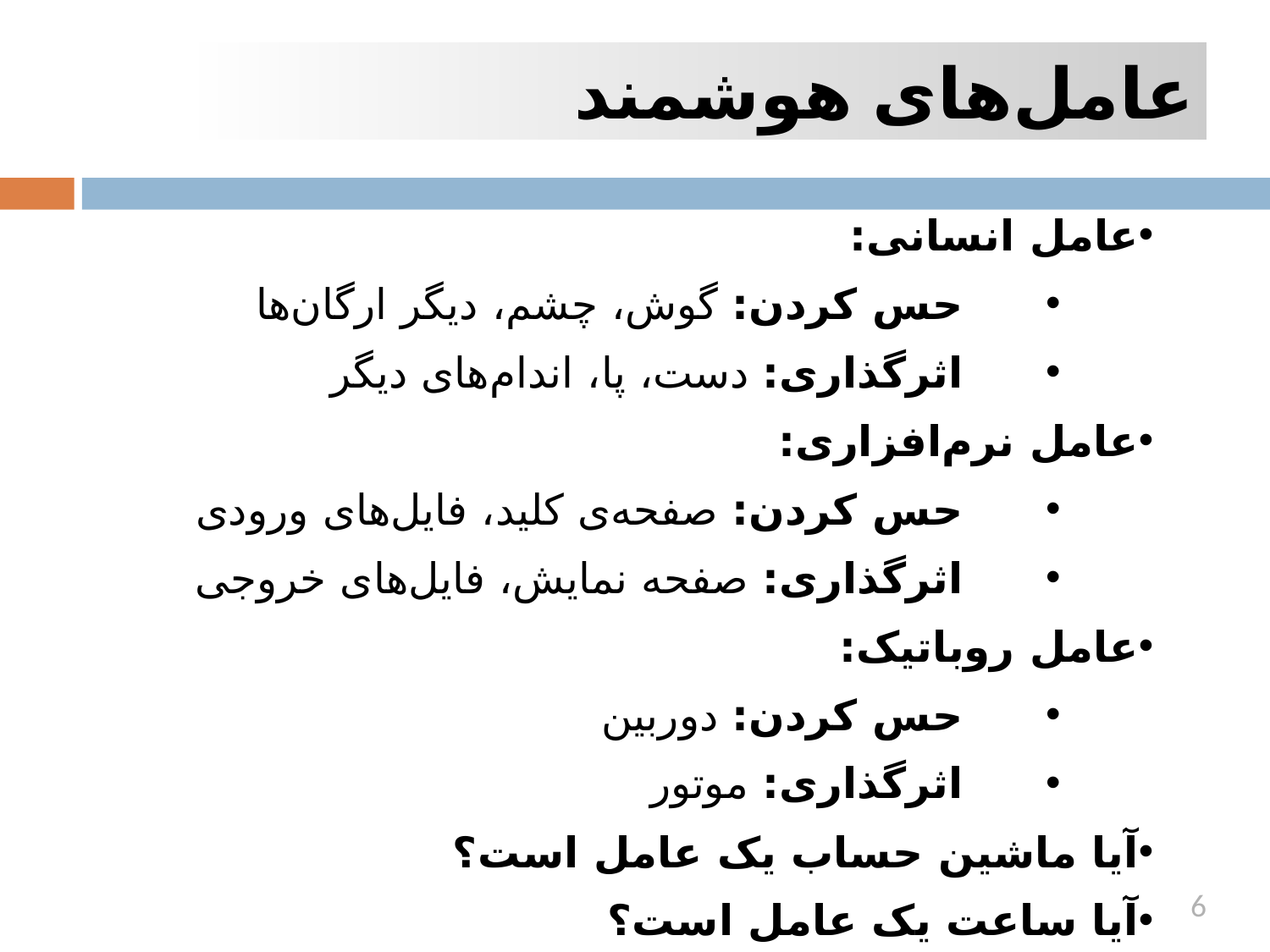

عامل‌های هوشمند
عامل انسانی:
حس کردن: گوش، چشم، ديگر ارگان‌ها
اثرگذاری: دست، پا، اندام‌های ديگر
عامل نرم‌افزاری:
حس کردن: صفحه‌ی کلید، فایل‌های ورودی
اثرگذاری: صفحه نمایش، فایل‌های خروجی
عامل روباتيک:
حس کردن: دوربين
اثرگذاری: موتور
آیا ماشین حساب یک عامل است؟
آیا ساعت یک عامل است؟
6